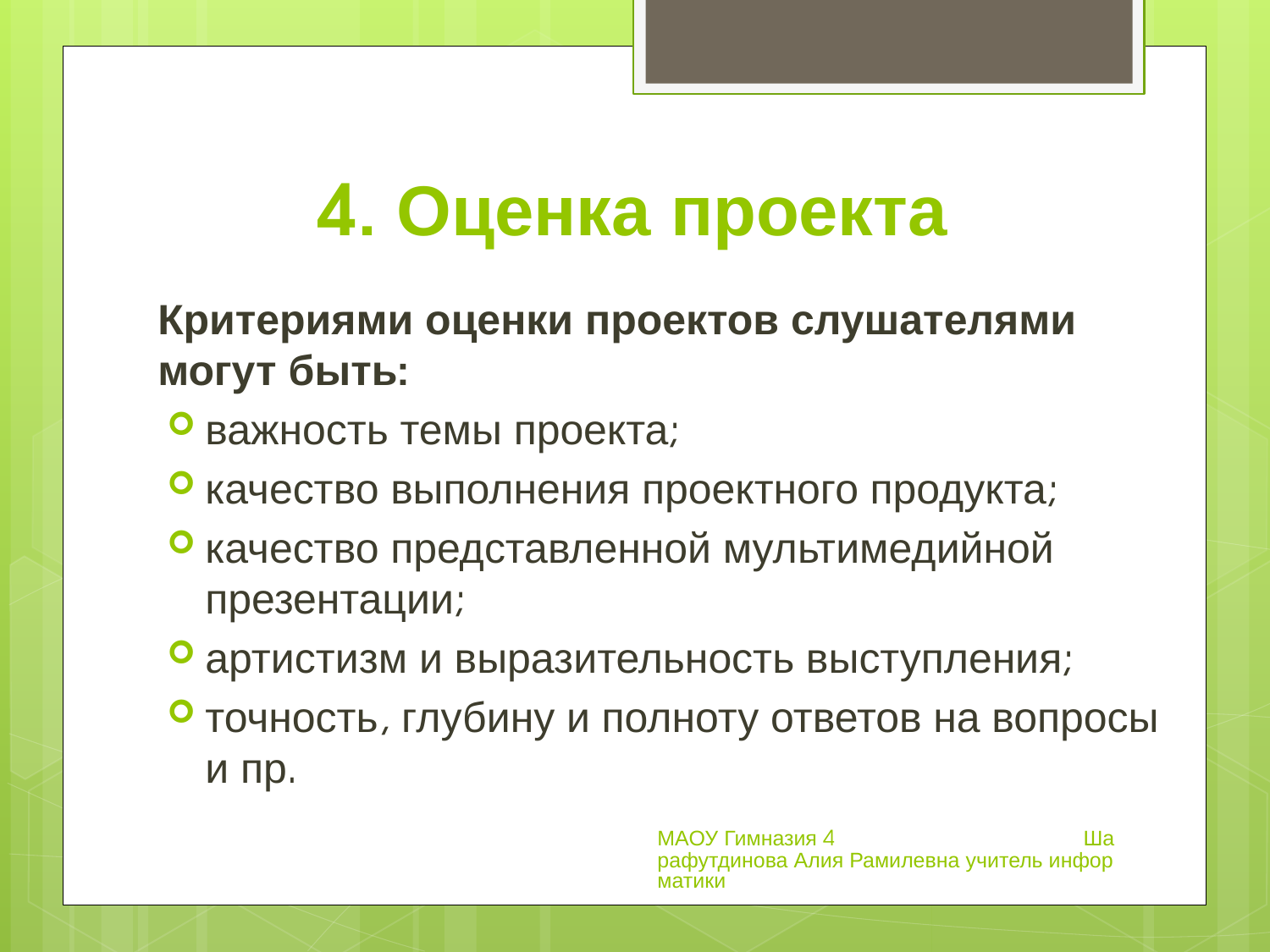

# 4. Оценка проекта
Критериями оценки проектов слушателями могут быть:
важность темы проекта;
качество выполнения проектного продукта;
качество представленной мультимедийной презентации;
артистизм и выразительность выступления;
точность, глубину и полноту ответов на вопросы и пр.
МАОУ Гимназия 4                                          Шарафутдинова Алия Рамилевна учитель информатики